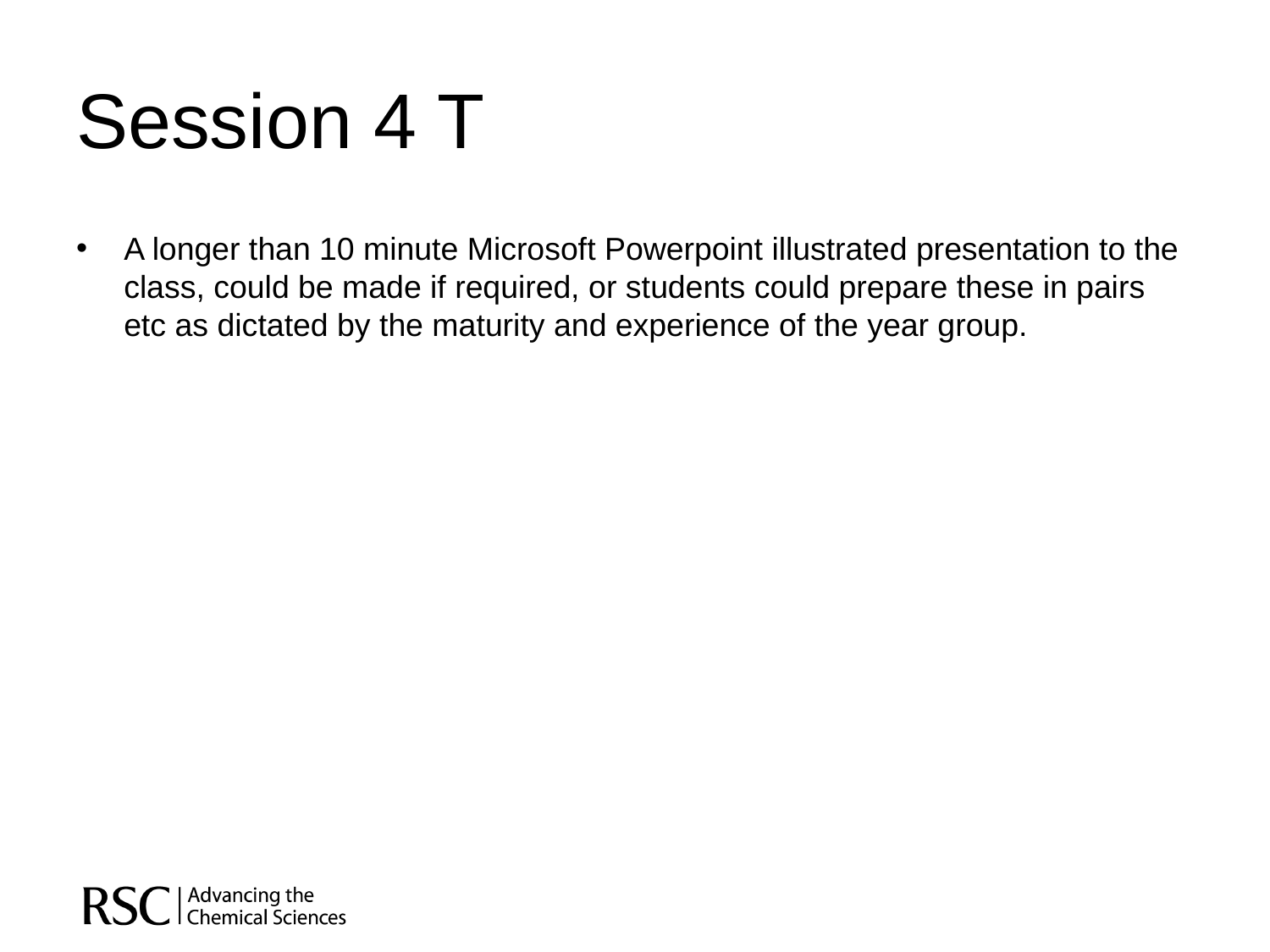

# Session 4 T
A longer than 10 minute Microsoft Powerpoint illustrated presentation to the class, could be made if required, or students could prepare these in pairs etc as dictated by the maturity and experience of the year group.